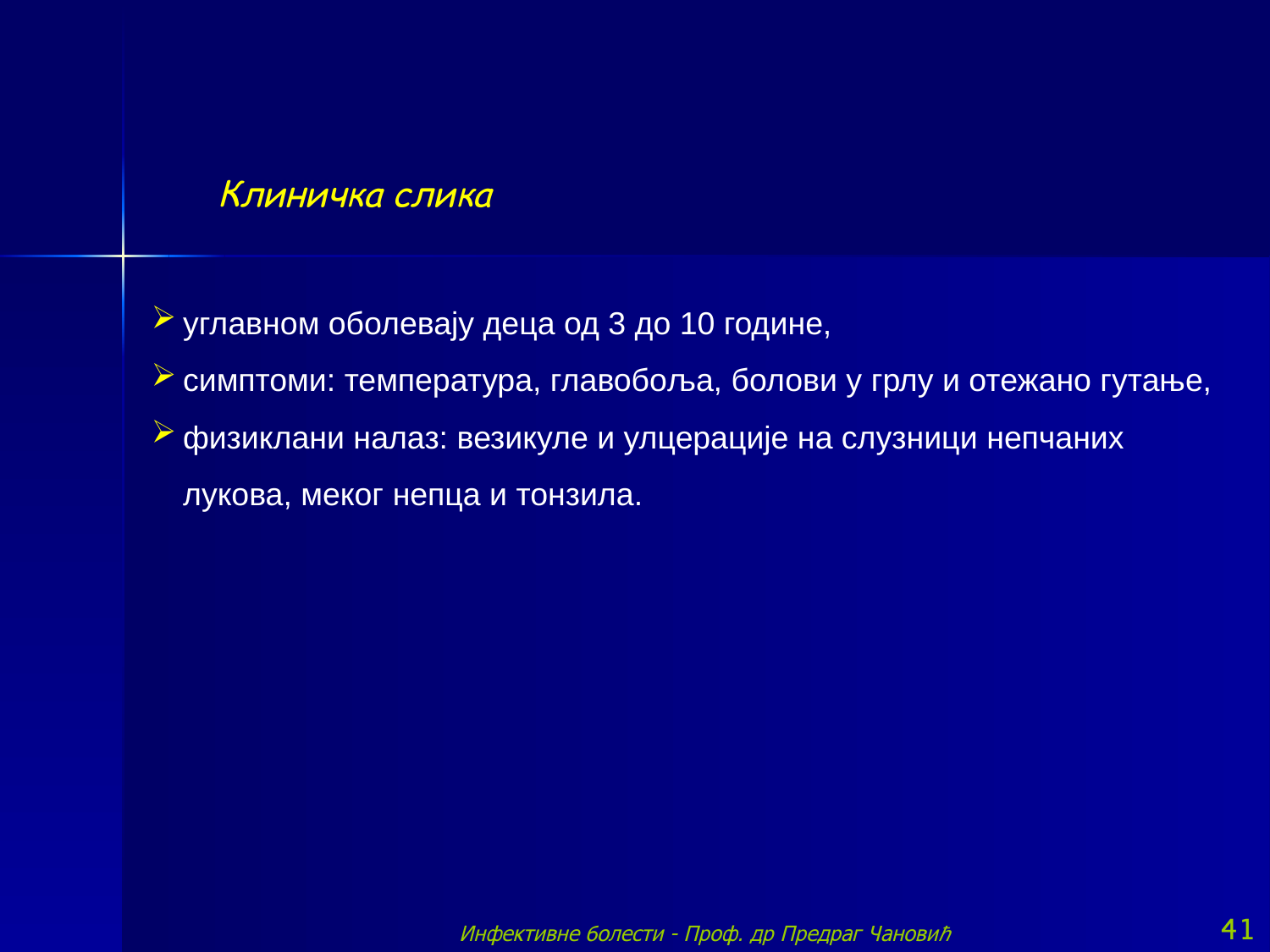

Клиничка слика
углавном оболевају деца од 3 до 10 године,
симптоми: температура, главобоља, болови у грлу и отежано гутање,
физиклани налаз: везикуле и улцерације на слузници непчаних лукова, меког непца и тонзила.
Инфективне болести - Проф. др Предраг Чановић
41